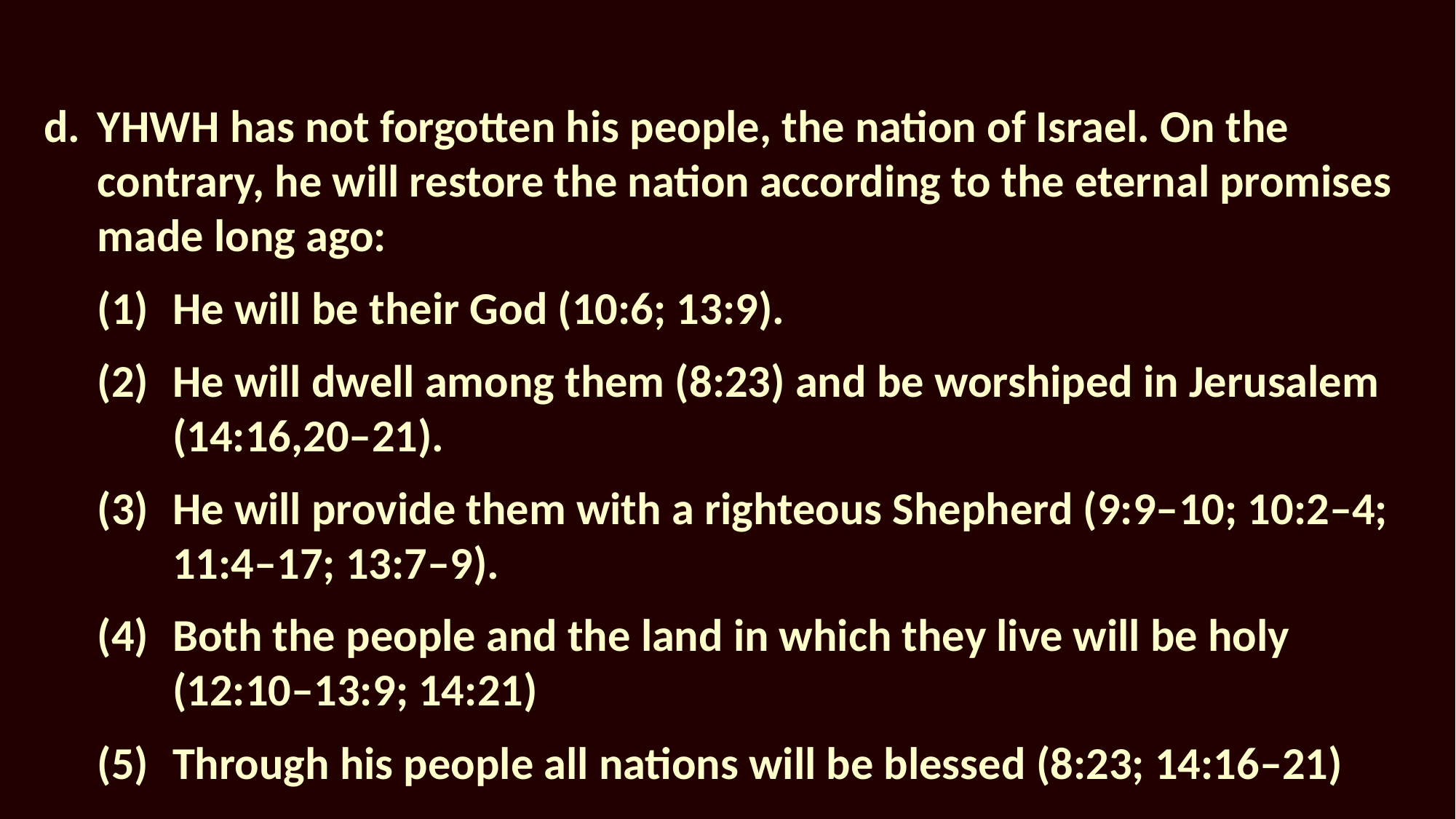

d.	YHWH has not forgotten his people, the nation of Israel. On the contrary, he will restore the nation according to the eternal promises made long ago:
He will be their God (10:6; 13:9).
He will dwell among them (8:23) and be worshiped in Jerusalem (14:16,20–21).
He will provide them with a righteous Shepherd (9:9–10; 10:2–4; 11:4–17; 13:7–9).
Both the people and the land in which they live will be holy (12:10–13:9; 14:21)
Through his people all nations will be blessed (8:23; 14:16–21)